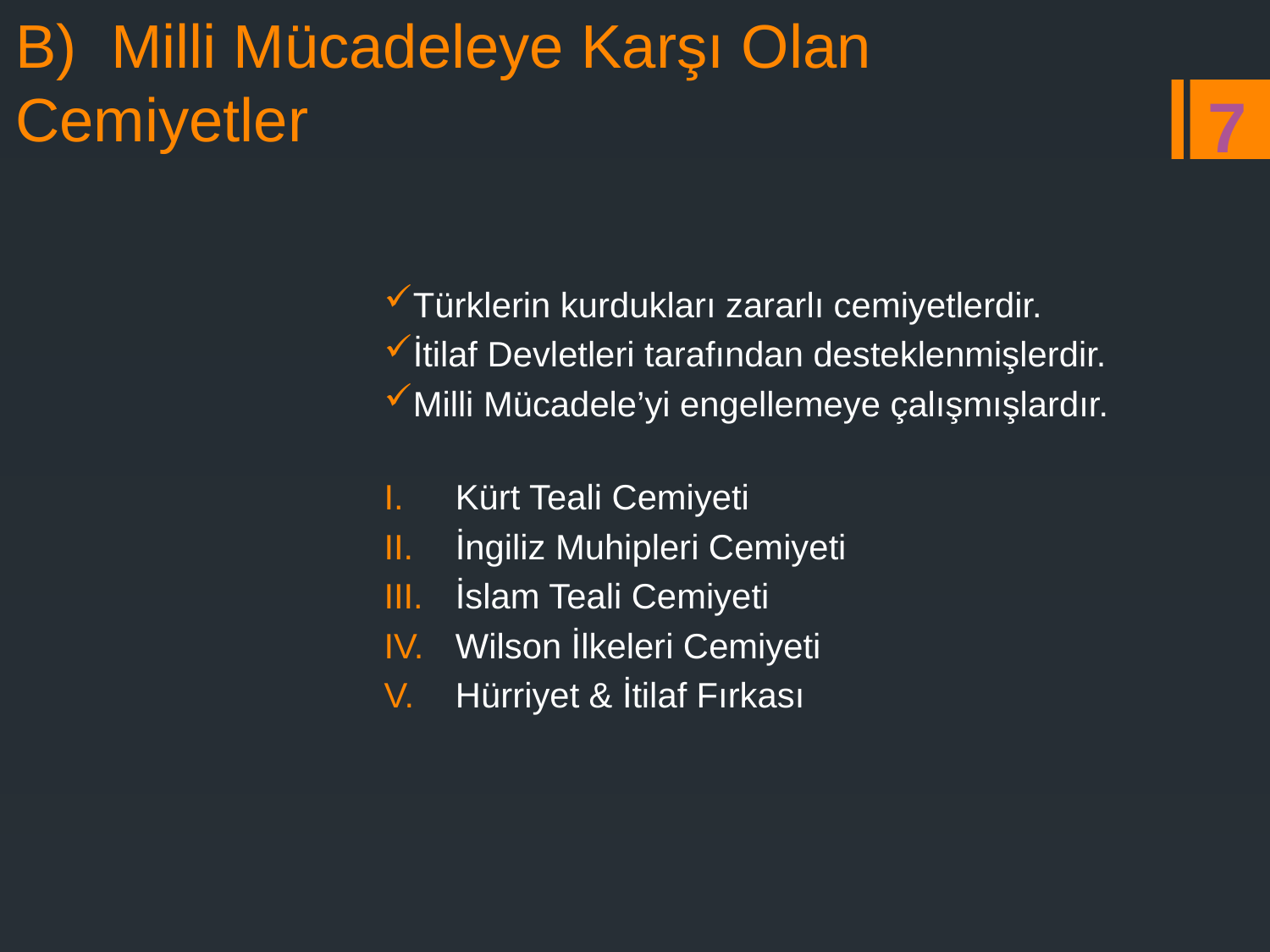

# B)  Milli Mücadeleye Karşı Olan Cemiyetler
7
Türklerin kurdukları zararlı cemiyetlerdir.
İtilaf Devletleri tarafından desteklenmişlerdir.
Milli Mücadele’yi engellemeye çalışmışlardır.

Kürt Teali Cemiyeti
İngiliz Muhipleri Cemiyeti
İslam Teali Cemiyeti
Wilson İlkeleri Cemiyeti
Hürriyet & İtilaf Fırkası